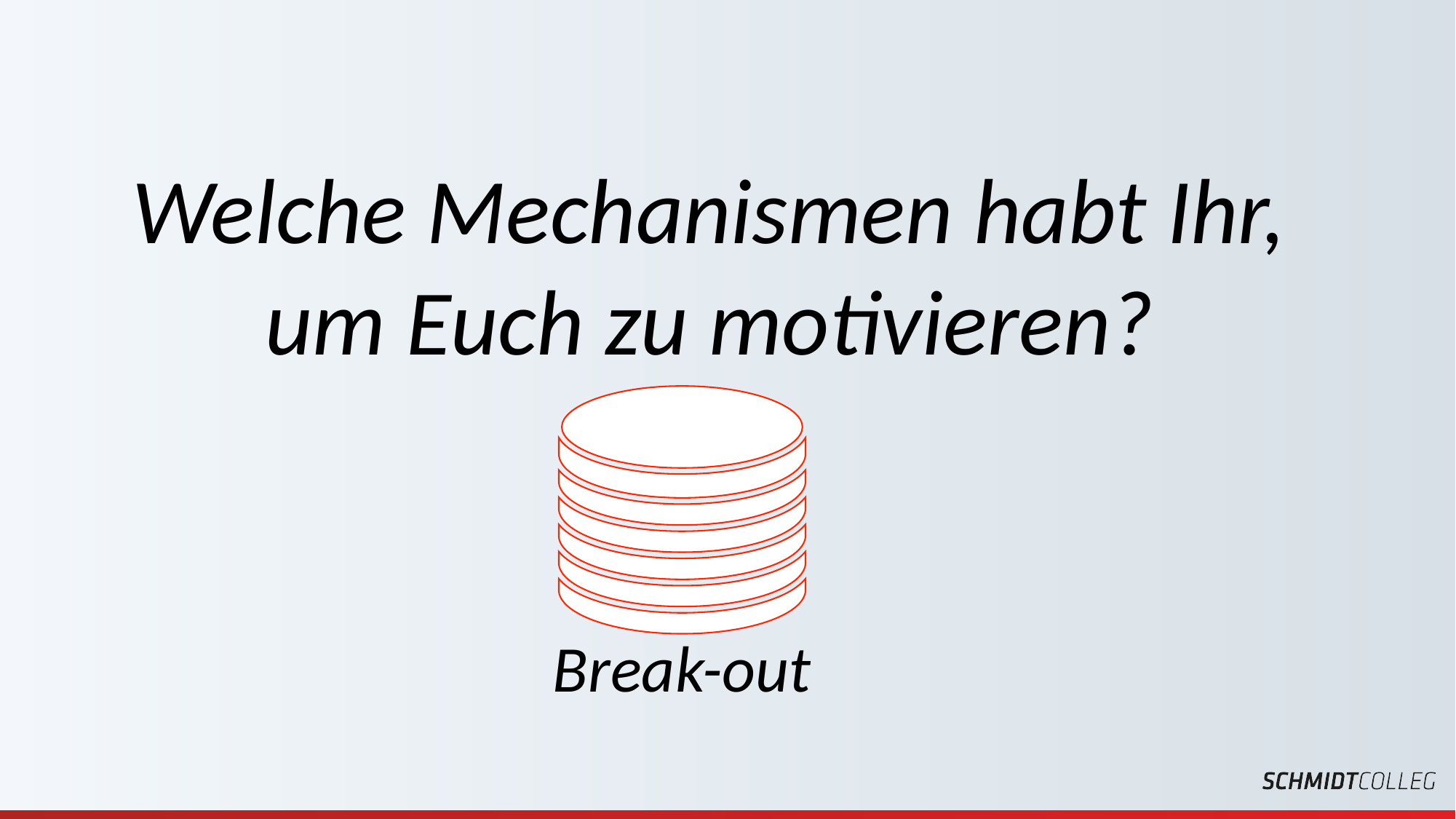

Welche Mechanismen habt Ihr,
um Euch zu motivieren?

Break-out